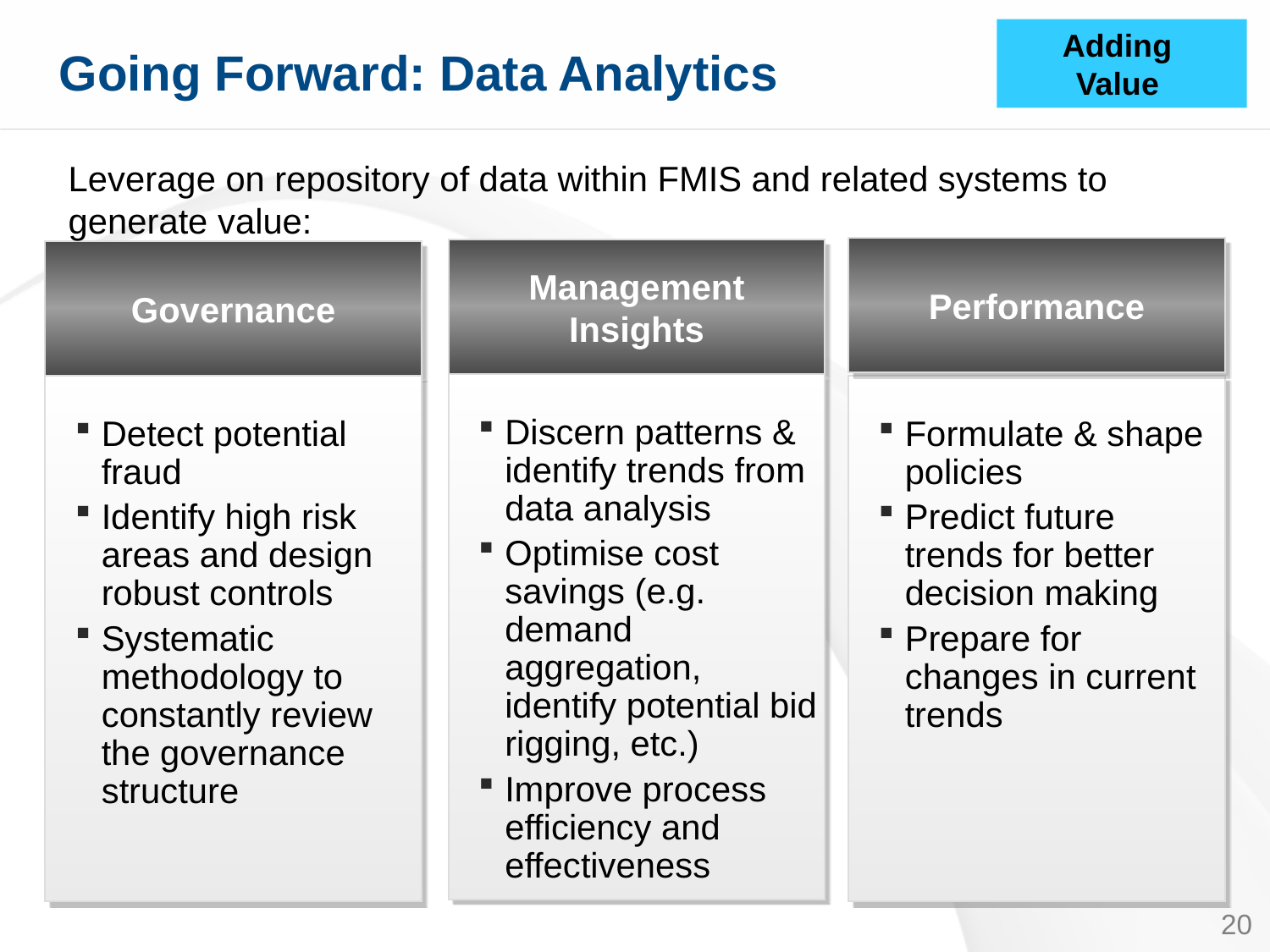

Adding
Value
Going Forward: Data Analytics
Leverage on repository of data within FMIS and related systems to generate value:
Performance
Management
Insights
Governance
Discern patterns & identify trends from data analysis
Optimise cost savings (e.g. demand aggregation, identify potential bid rigging, etc.)
Improve process efficiency and effectiveness
Detect potential fraud
Identify high risk areas and design robust controls
Systematic methodology to constantly review the governance structure
Formulate & shape policies
Predict future trends for better decision making
Prepare for changes in current trends